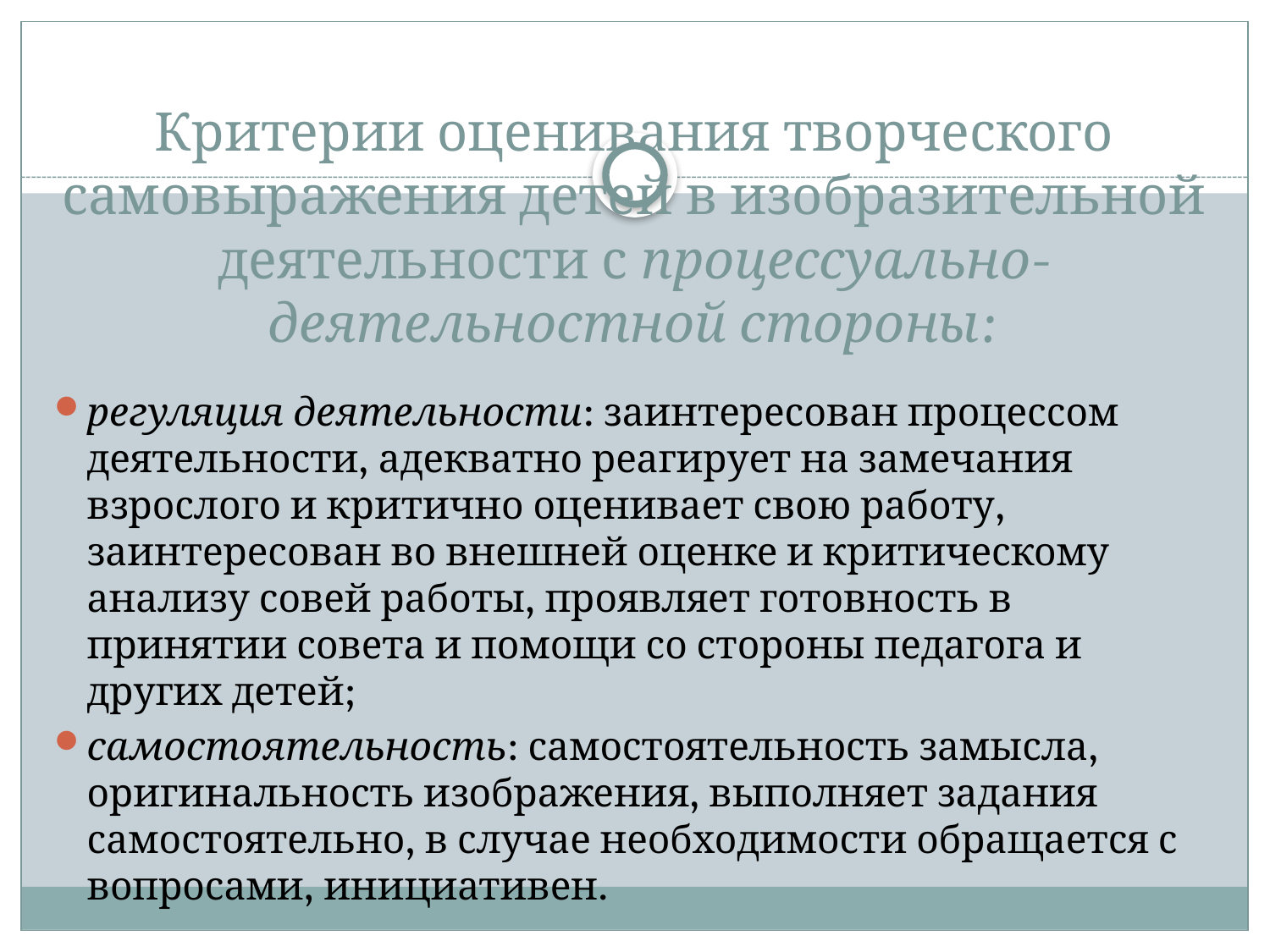

# Критерии оценивания творческого самовыражения детей в изобразительной деятельности с процессуально-деятельностной стороны:
регуляция деятельности: заинтересован процессом деятельности, адекватно реагирует на замечания взрослого и критично оценивает свою работу, заинтересован во внешней оценке и критическому анализу совей работы, проявляет готовность в принятии совета и помощи со стороны педагога и других детей;
самостоятельность: самостоятельность замысла, оригинальность изображения, выполняет задания самостоятельно, в случае необходимости обращается с вопросами, инициативен.